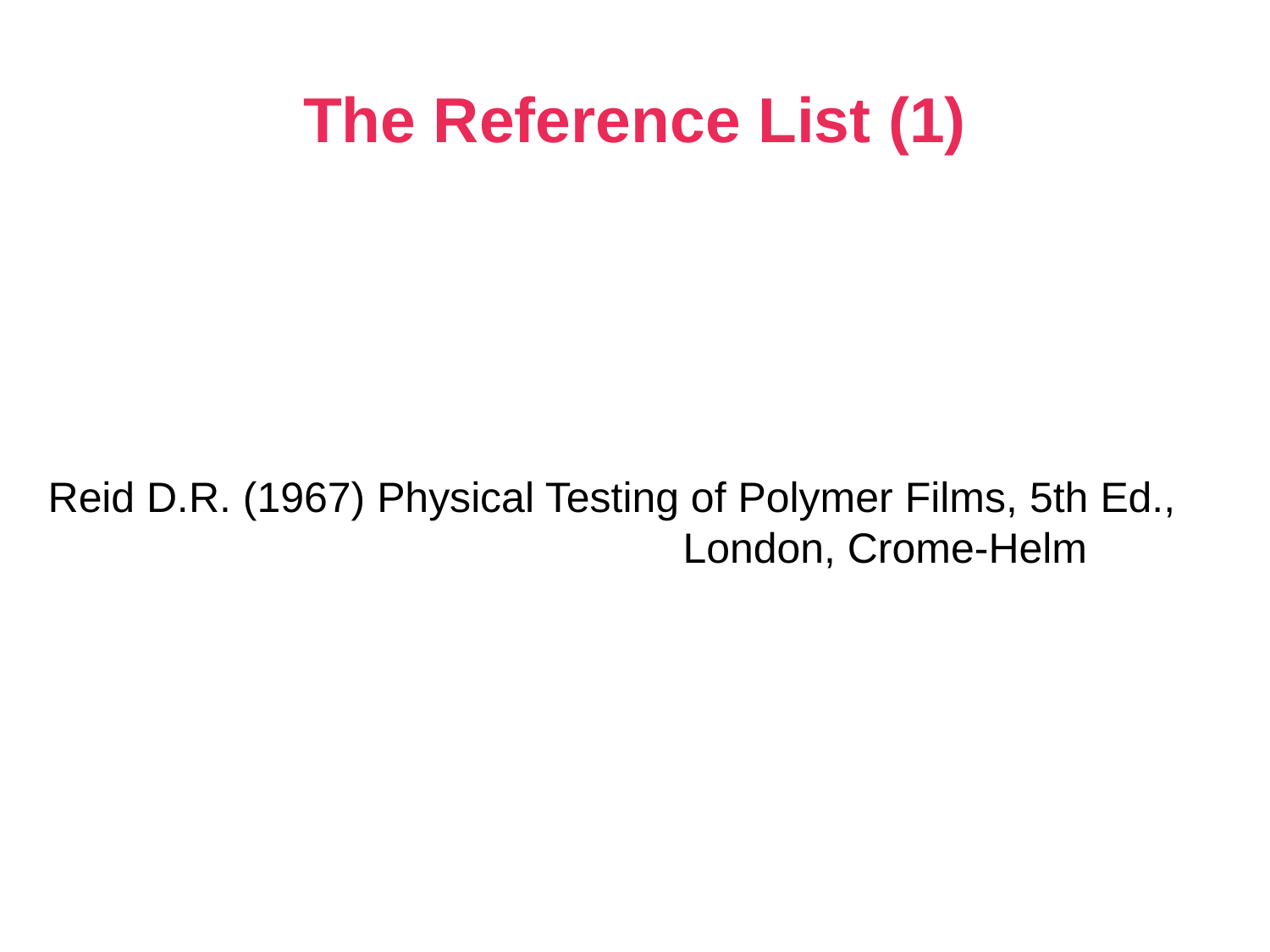

# The Reference List (1)
Reid D.R. (1967) Physical Testing of Polymer Films, 5th Ed.,
					London, Crome-Helm